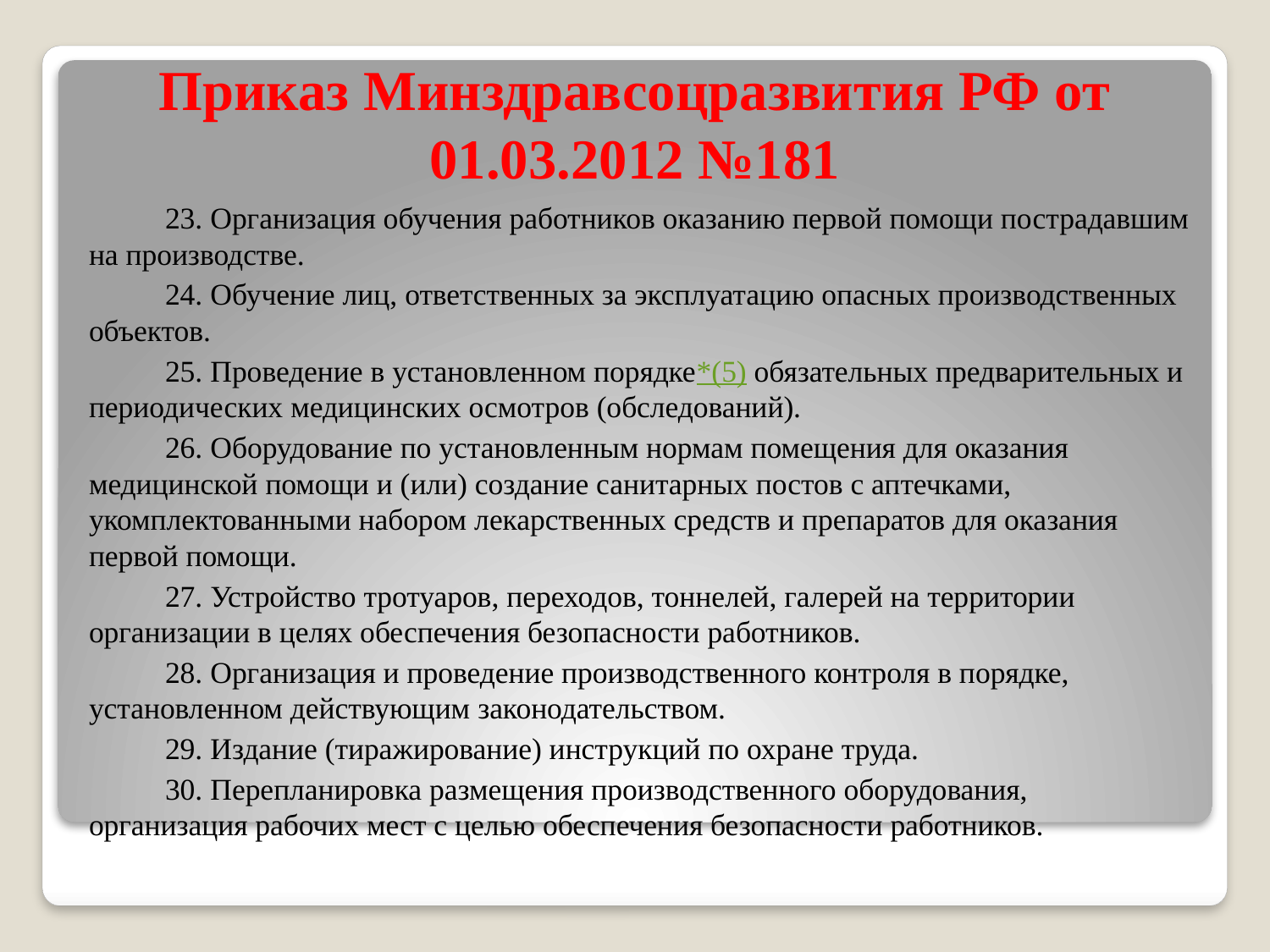

# Приказ Минздравсоцразвития РФ от 01.03.2012 №181
          23. Организация обучения работников оказанию первой помощи пострадавшим на производстве.
          24. Обучение лиц, ответственных за эксплуатацию опасных производственных объектов.
          25. Проведение в установленном порядке*(5) обязательных предварительных и периодических медицинских осмотров (обследований).
          26. Оборудование по установленным нормам помещения для оказания медицинской помощи и (или) создание санитарных постов с аптечками, укомплектованными набором лекарственных средств и препаратов для оказания первой помощи.
          27. Устройство тротуаров, переходов, тоннелей, галерей на территории организации в целях обеспечения безопасности работников.
          28. Организация и проведение производственного контроля в порядке, установленном действующим законодательством.
          29. Издание (тиражирование) инструкций по охране труда.
          30. Перепланировка размещения производственного оборудования, организация рабочих мест с целью обеспечения безопасности работников.